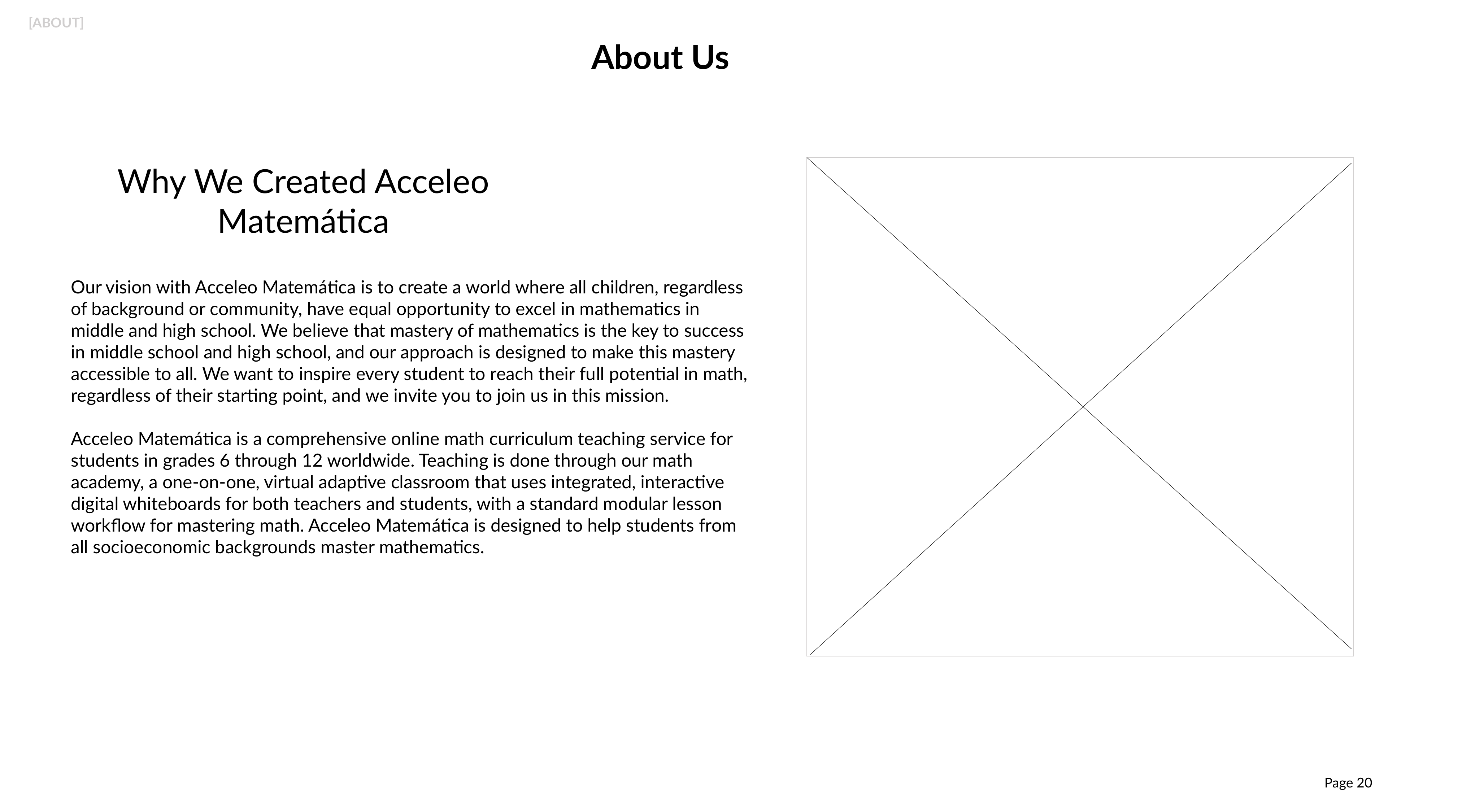

[ABOUT]
About Us
Why We Created Acceleo Matemática

Our vision with Acceleo Matemática is to create a world where all children, regardless of background or community, have equal opportunity to excel in mathematics in middle and high school. We believe that mastery of mathematics is the key to success in middle school and high school, and our approach is designed to make this mastery accessible to all. We want to inspire every student to reach their full potential in math, regardless of their starting point, and we invite you to join us in this mission.

Acceleo Matemática is a comprehensive online math curriculum teaching service for students in grades 6 through 12 worldwide. Teaching is done through our math academy, a one-on-one, virtual adaptive classroom that uses integrated, interactive digital whiteboards for both teachers and students, with a standard modular lesson workflow for mastering math. Acceleo Matemática is designed to help students from all socioeconomic backgrounds master mathematics.

Page 20